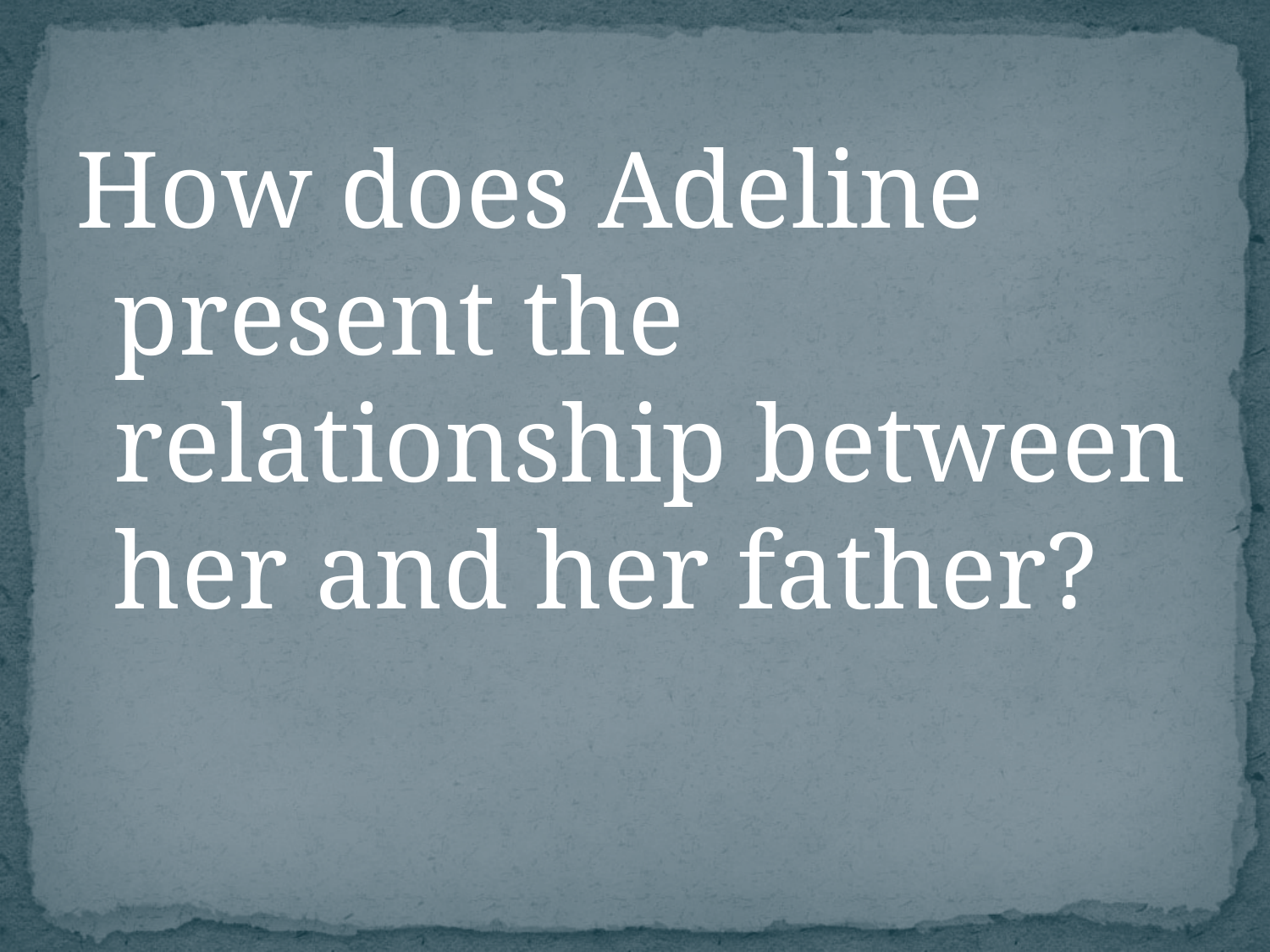

How does Adeline present the relationship between her and her father?